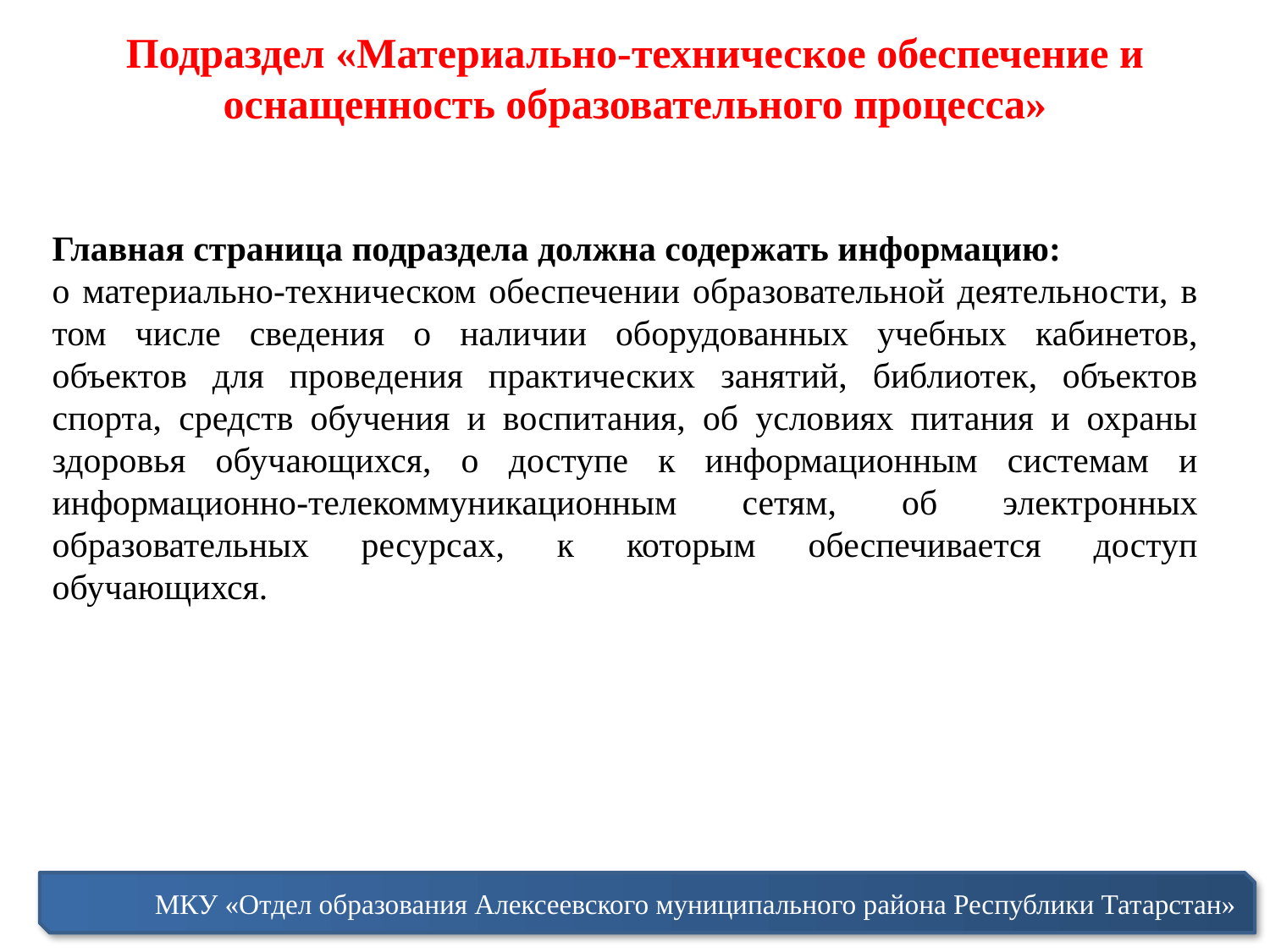

Подраздел «Материально-техническое обеспечение и оснащенность образовательного процесса»

Главная страница подраздела должна содержать информацию:
о материально-техническом обеспечении образовательной деятельности, в том числе сведения о наличии оборудованных учебных кабинетов, объектов для проведения практических занятий, библиотек, объектов спорта, средств обучения и воспитания, об условиях питания и охраны здоровья обучающихся, о доступе к информационным системам и информационно-телекоммуникационным сетям, об электронных образовательных ресурсах, к которым обеспечивается доступ обучающихся.

МКУ «Отдел образования Алексеевского муниципального района Республики Татарстан»